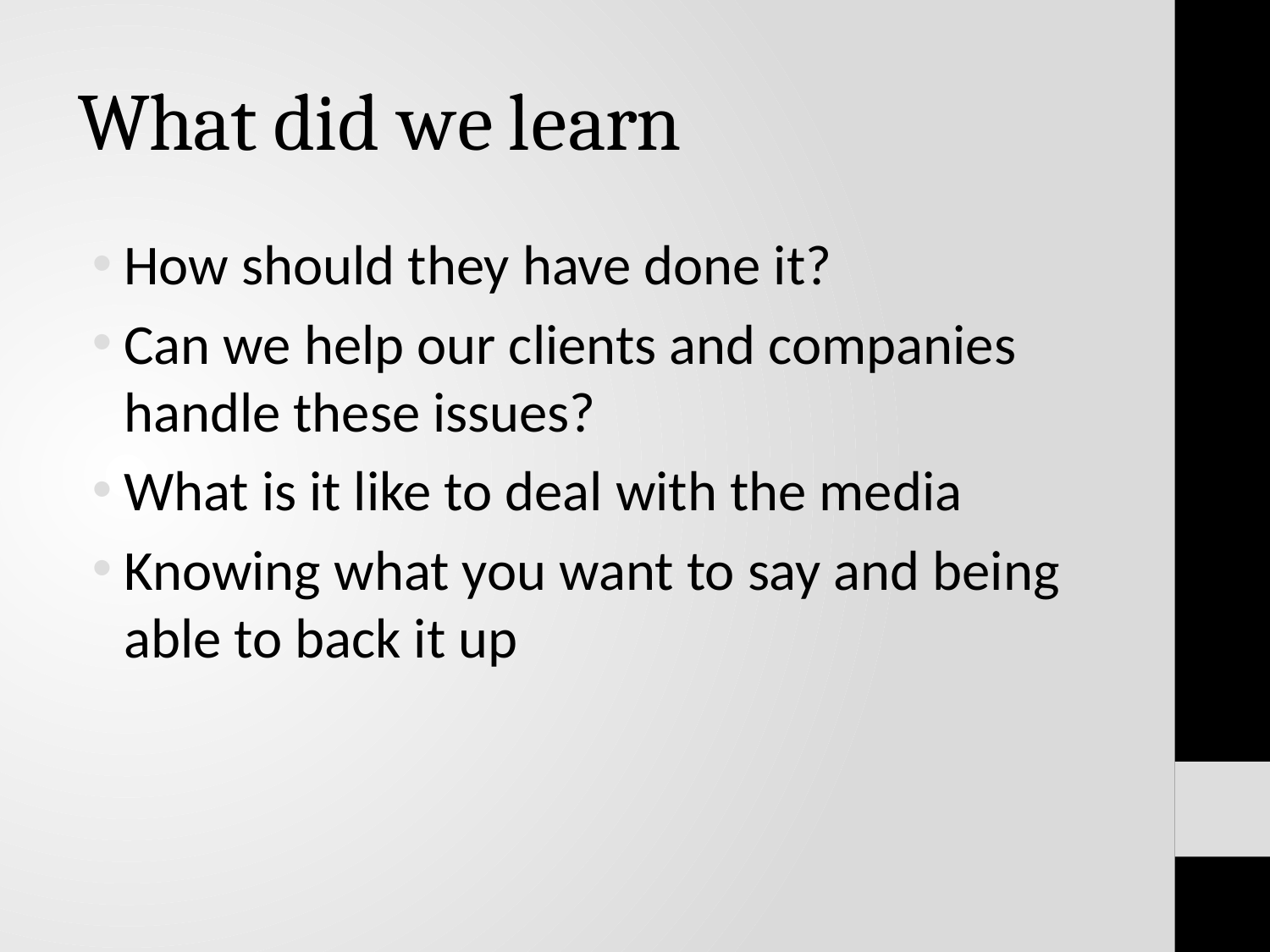

# What did we learn
How should they have done it?
Can we help our clients and companies handle these issues?
What is it like to deal with the media
Knowing what you want to say and being able to back it up